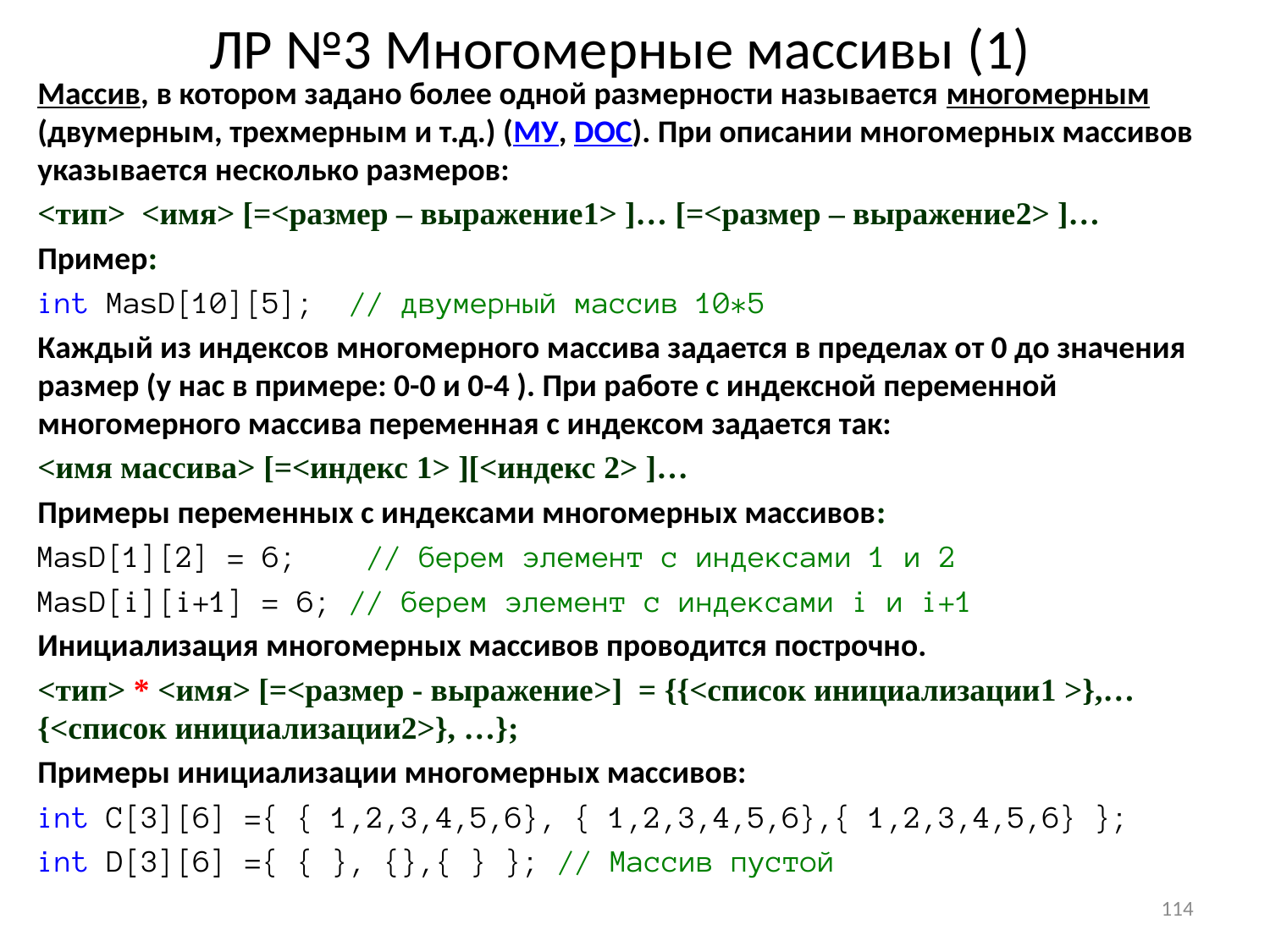

# ЛР №3 Многомерные массивы (1)
Массив, в котором задано более одной размерности называется многомерным (двумерным, трехмерным и т.д.) (МУ, DOC). При описании многомерных массивов указывается несколько размеров:
<тип>  <имя> [=<размер – выражение1> ]… [=<размер – выражение2> ]…
Пример:
int MasD[10][5];  // двумерный массив 10*5
Каждый из индексов многомерного массива задается в пределах от 0 до значения размер (у нас в примере: 0-0 и 0-4 ). При работе с индексной переменной многомерного массива переменная с индексом задается так:
<имя массива> [=<индекс 1> ][<индекс 2> ]…
Примеры переменных с индексами многомерных массивов:
MasD[1][2] = 6;    // берем элемент с индексами 1 и 2
MasD[i][i+1] = 6; // берем элемент с индексами i и i+1
Инициализация многомерных массивов проводится построчно.
<тип> * <имя> [=<размер - выражение>]  = {{<список инициализации1 >},…{<список инициализации2>}, …};
Примеры инициализации многомерных массивов:
int C[3][6] ={ { 1,2,3,4,5,6}, { 1,2,3,4,5,6},{ 1,2,3,4,5,6} };
int D[3][6] ={ { }, {},{ } }; // Массив пустой

114